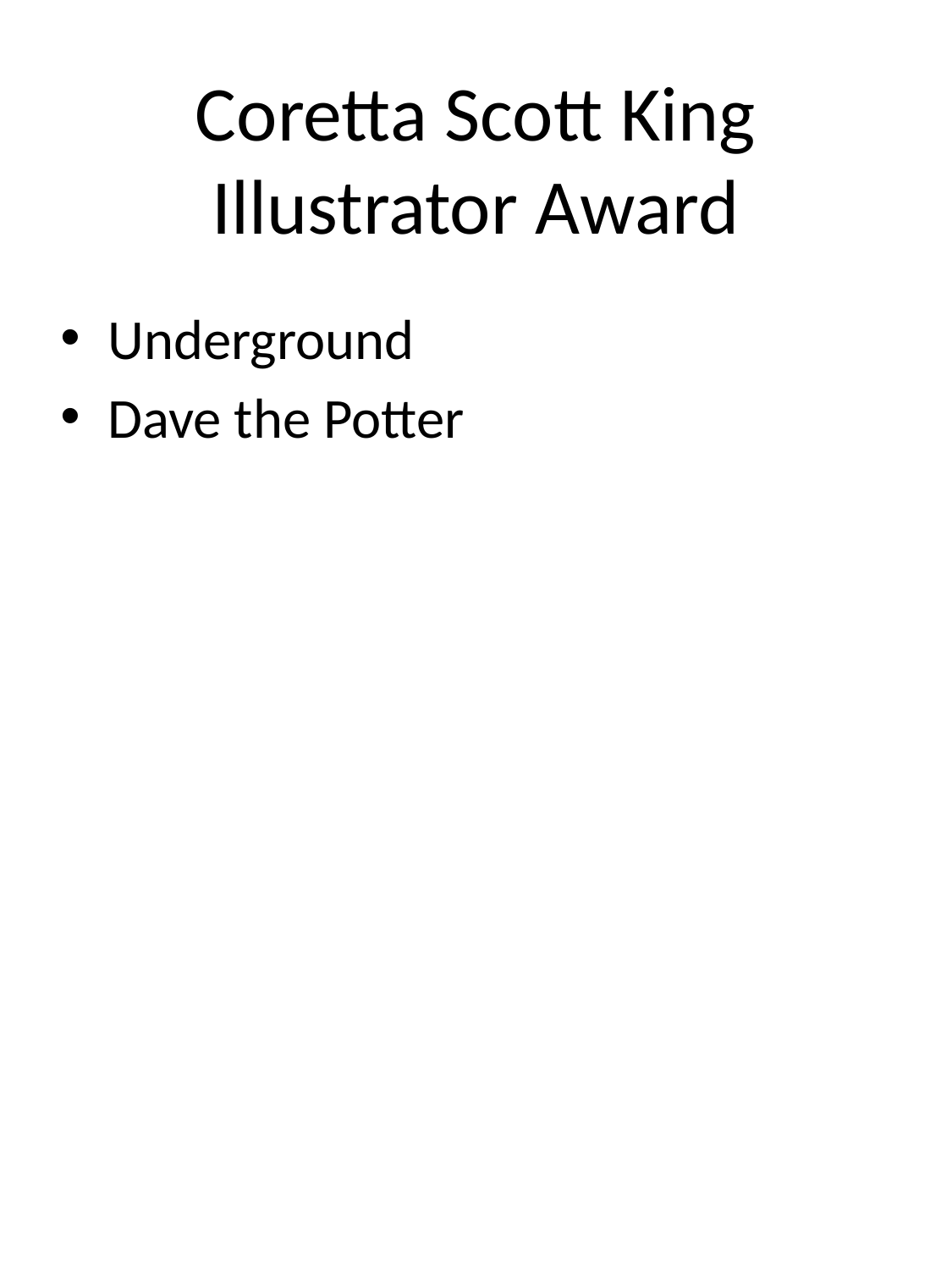

# Coretta Scott King Illustrator Award
Underground
Dave the Potter